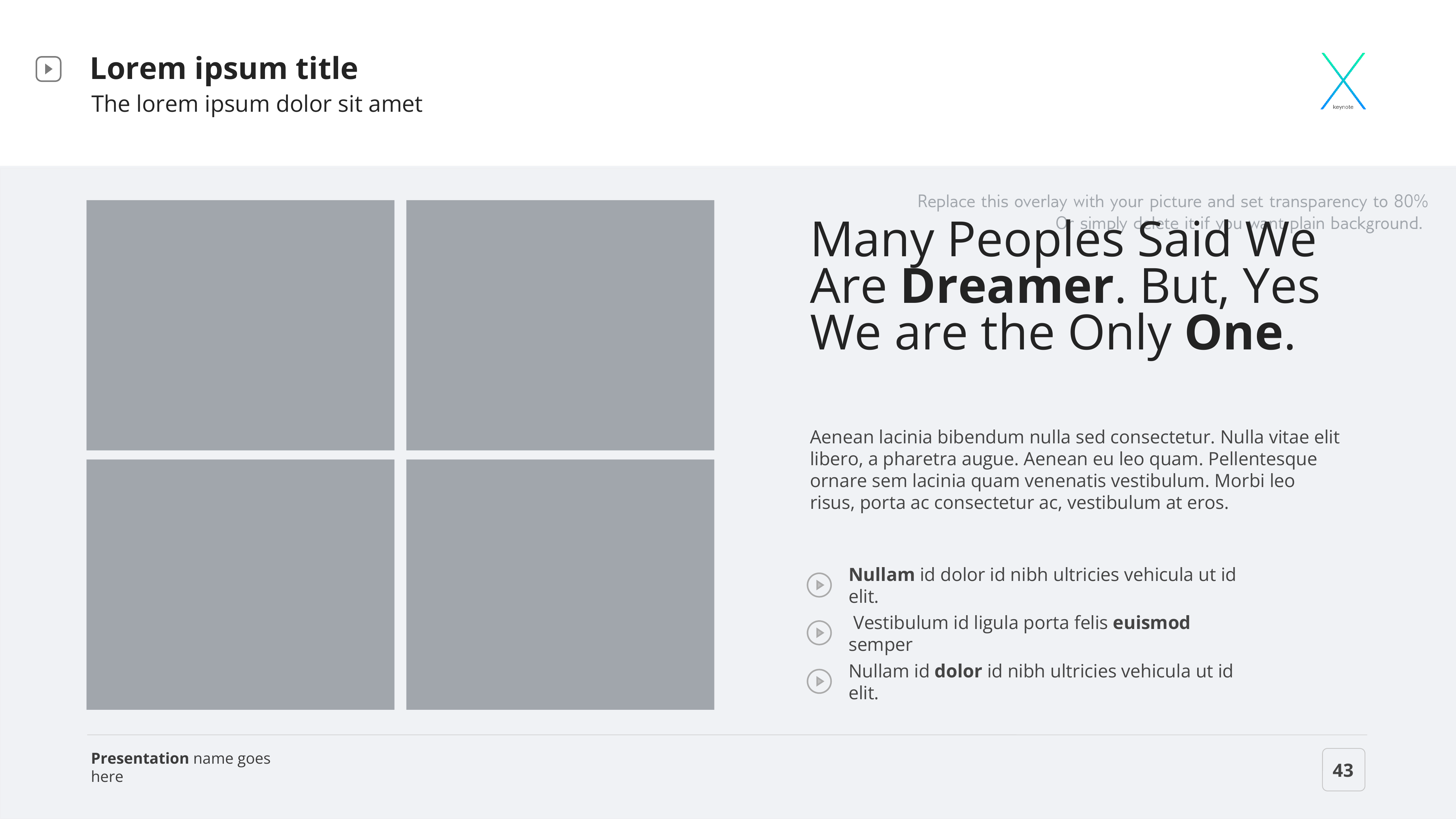

Lorem ipsum title
The lorem ipsum dolor sit amet
Many Peoples Said We Are Dreamer. But, Yes We are the Only One.

Aenean lacinia bibendum nulla sed consectetur. Nulla vitae elit libero, a pharetra augue. Aenean eu leo quam. Pellentesque ornare sem lacinia quam venenatis vestibulum. Morbi leo risus, porta ac consectetur ac, vestibulum at eros.
Nullam id dolor id nibh ultricies vehicula ut id elit.

 Vestibulum id ligula porta felis euismod semper

Nullam id dolor id nibh ultricies vehicula ut id elit.

43